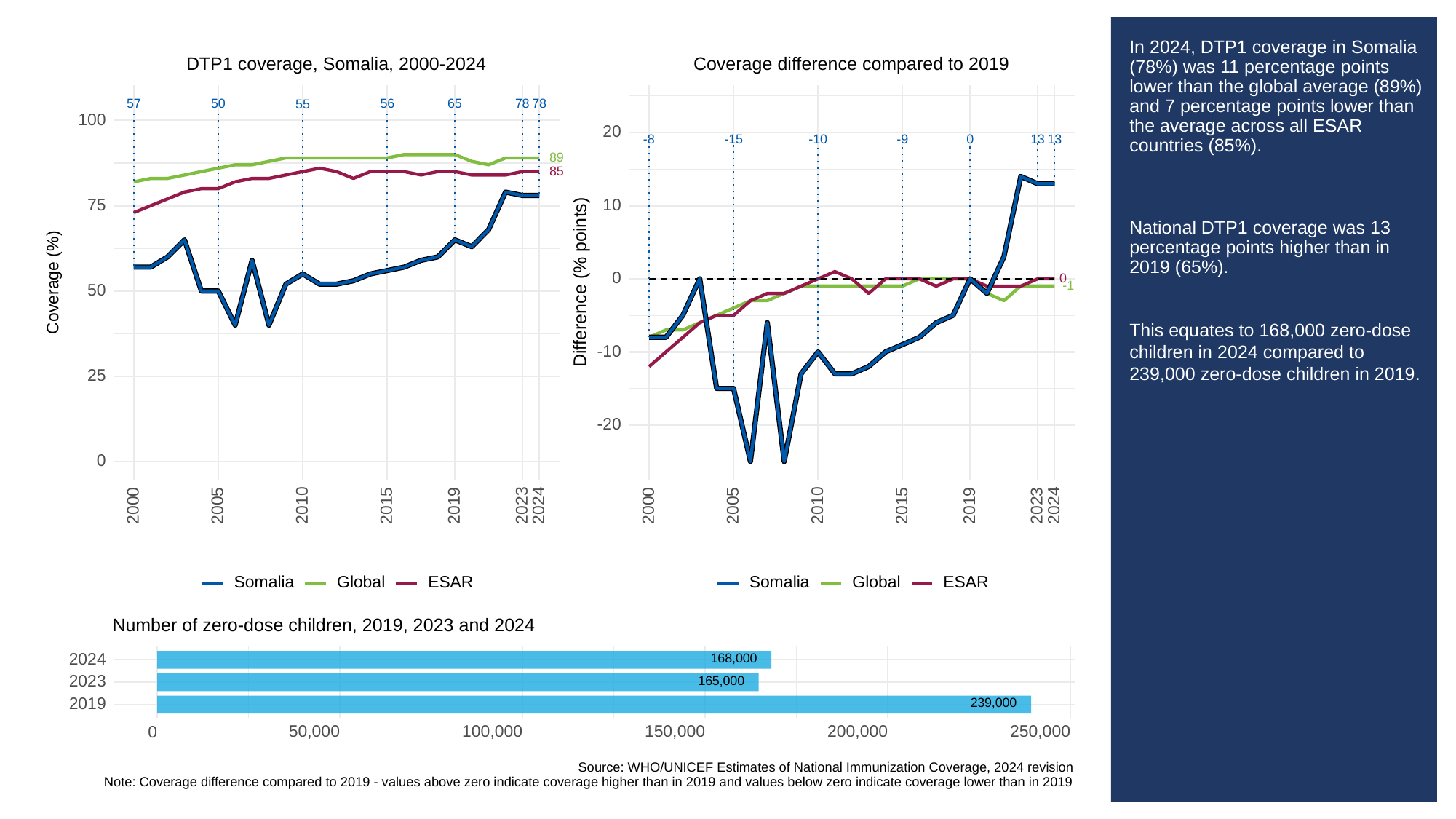

# In 2024, DTP1 coverage in Somalia (78%) was 11 percentage points lower than the global average (89%) and 7 percentage points lower than the average across all ESAR countries (85%).

National DTP1 coverage was 13 percentage points higher than in 2019 (65%).

This equates to 168,000 zero-dose children in 2024 compared to 239,000 zero-dose children in 2019.

DTP1 coverage, Somalia, 2000-2024
Coverage difference compared to 2019

50
56
65
78
78
57
55

100

20

13
13
-8
-15
-10
-9
0

89

85

10
75

0
Difference (% points)
0
Coverage (%)

-1
50

-10

25

-20

0

2023
2023
2000
2005
2010
2015
2019
2024
2000
2005
2010
2015
2019
2024
Somalia
Global
ESAR
Somalia
Global
ESAR

Number of zero-dose children, 2019, 2023 and 2024

168,000
2024

165,000
2023

239,000
2019

50,000
100,000
150,000
200,000
250,000
0
Source: WHO/UNICEF Estimates of National Immunization Coverage, 2024 revision
Note: Coverage difference compared to 2019 - values above zero indicate coverage higher than in 2019 and values below zero indicate coverage lower than in 2019